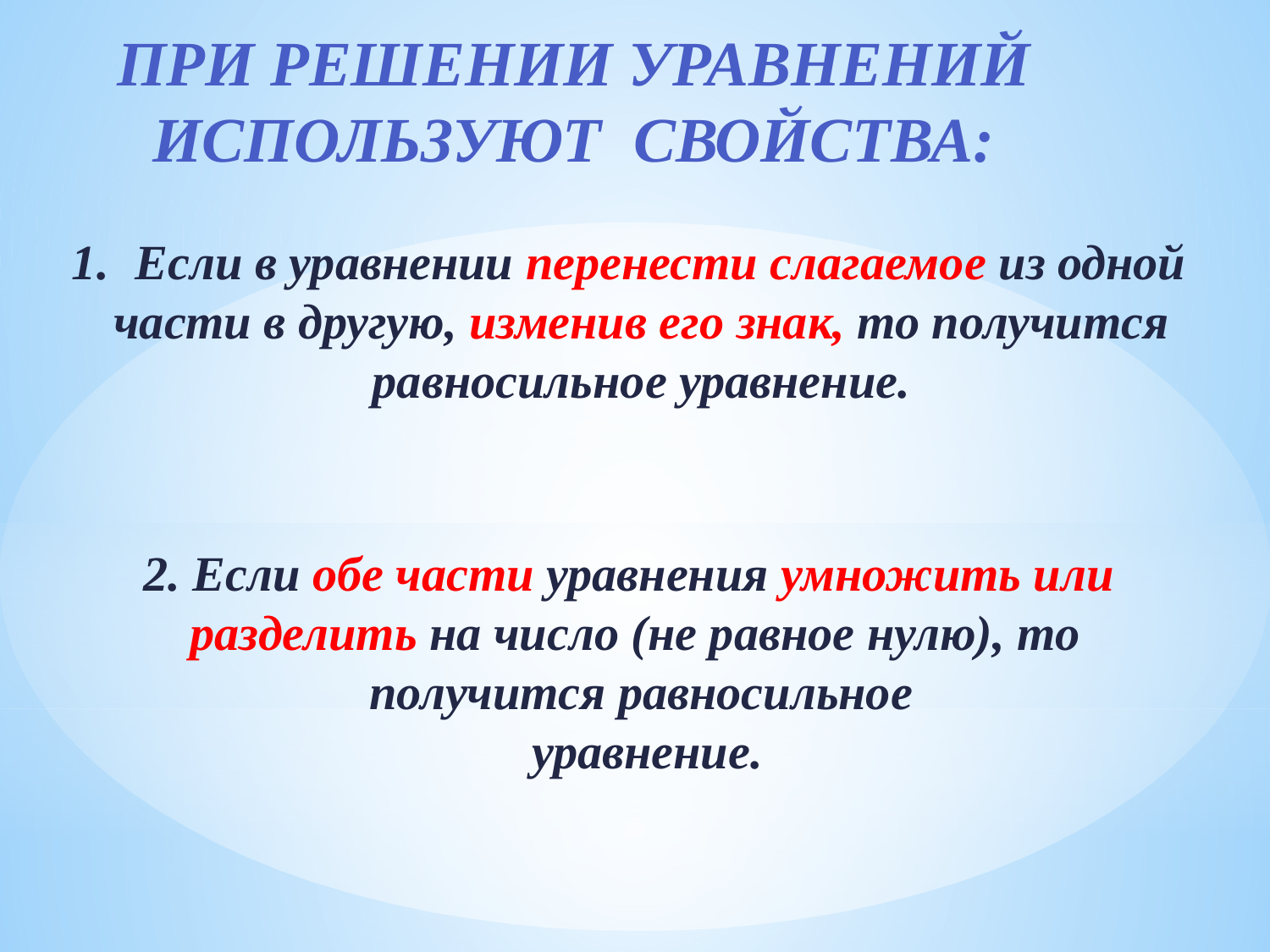

При решении уравнений используют  свойства:
Если в уравнении перенести слагаемое из одной
 части в другую, изменив его знак, то получится
 равносильное уравнение.
2. Если обе части уравнения умножить или
 разделить на число (не равное нулю), то
 получится равносильное
  уравнение.